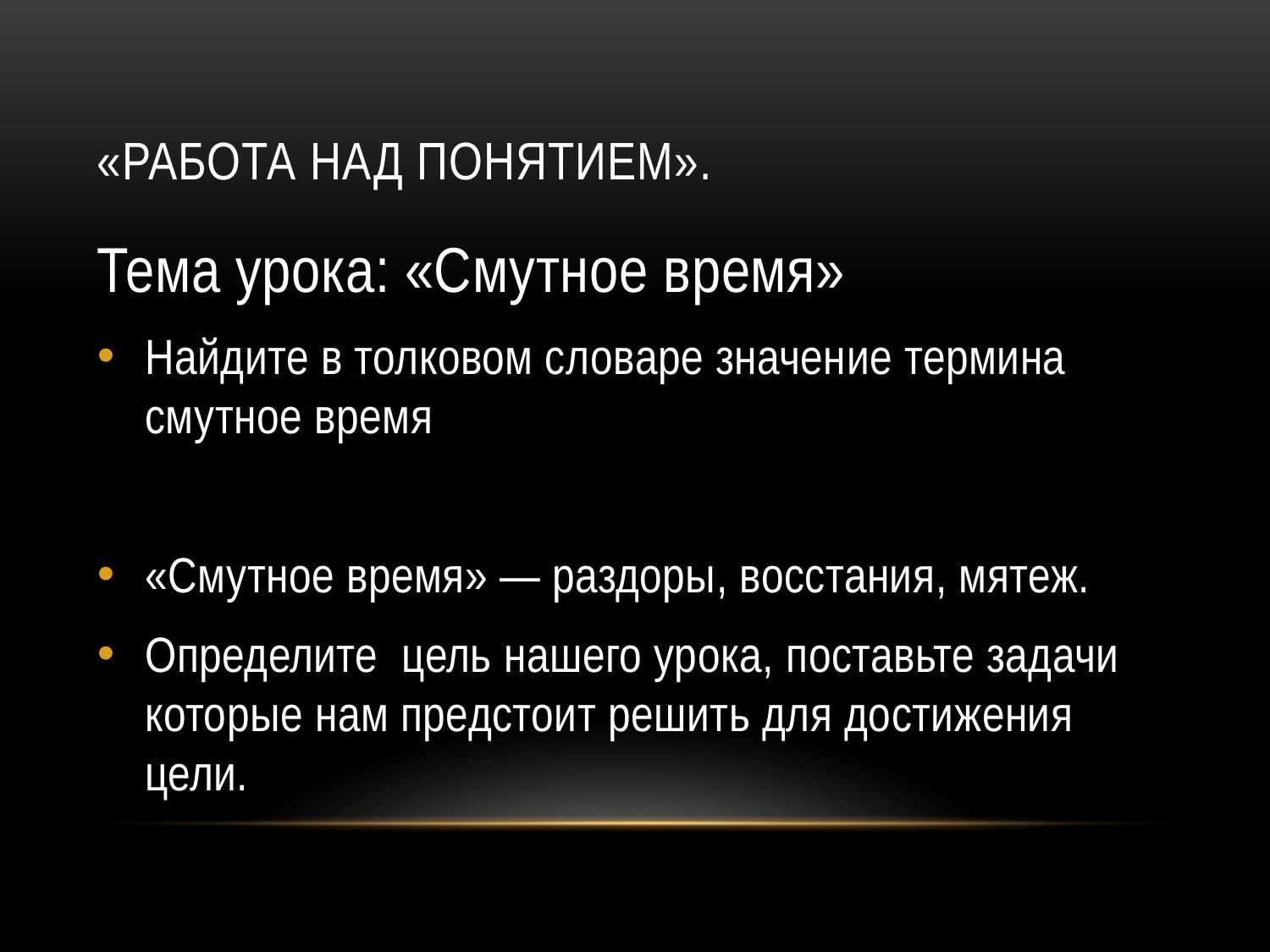

# «Работа над понятием».
Тема урока: «Смутное время»
Найдите в толковом словаре значение термина смутное время

«Смутное время» — раздоры, восстания, мятеж.
Определите  цель нашего урока, поставьте задачи которые нам предстоит решить для достижения цели.